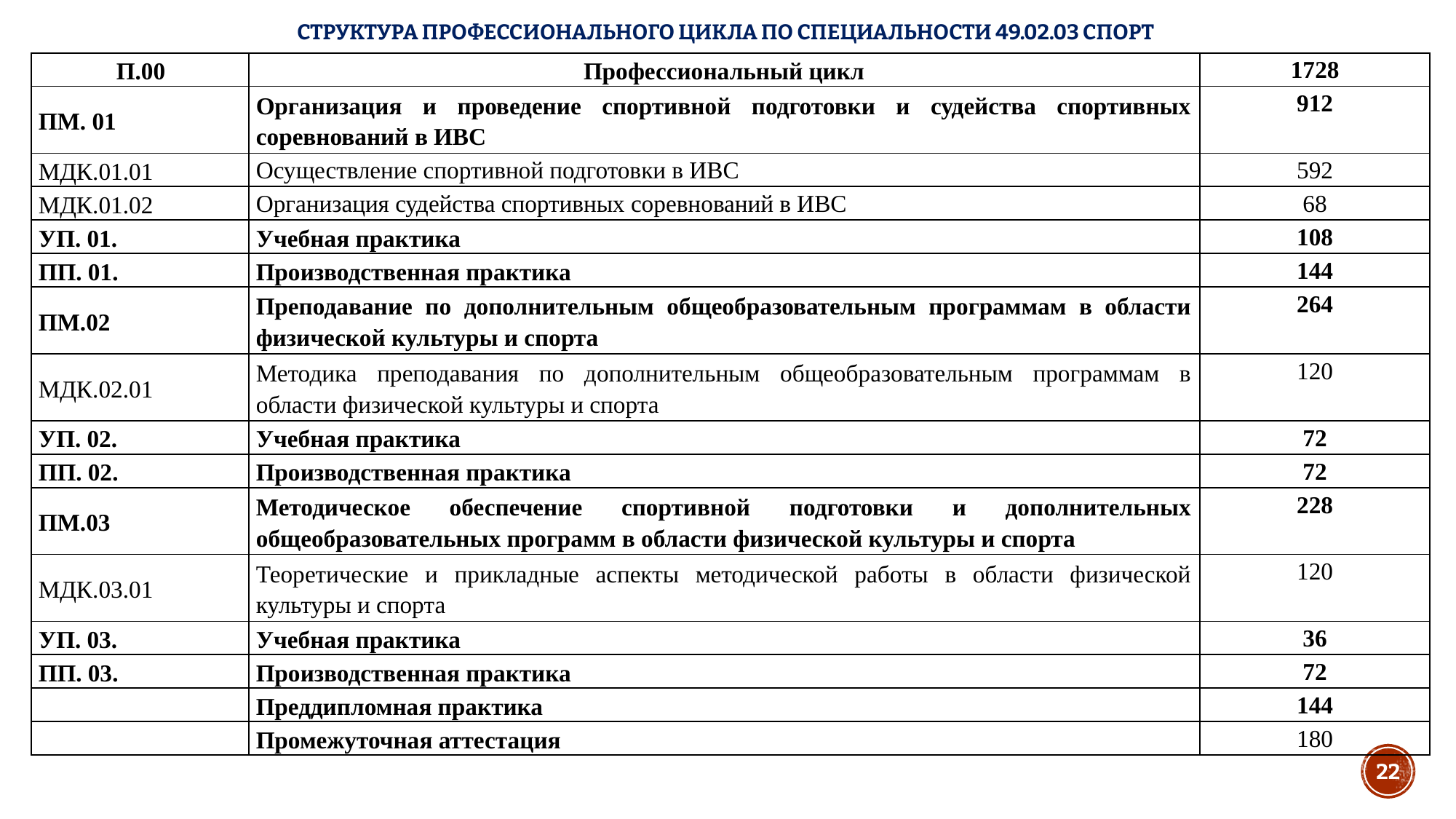

# Структура профессионального цикла по специальности 49.02.03 Спорт
| П.00 | Профессиональный цикл | 1728 |
| --- | --- | --- |
| ПМ. 01 | Организация и проведение спортивной подготовки и судейства спортивных соревнований в ИВС | 912 |
| МДК.01.01 | Осуществление спортивной подготовки в ИВС | 592 |
| МДК.01.02 | Организация судейства спортивных соревнований в ИВС | 68 |
| УП. 01. | Учебная практика | 108 |
| ПП. 01. | Производственная практика | 144 |
| ПМ.02 | Преподавание по дополнительным общеобразовательным программам в области физической культуры и спорта | 264 |
| МДК.02.01 | Методика преподавания по дополнительным общеобразовательным программам в области физической культуры и спорта | 120 |
| УП. 02. | Учебная практика | 72 |
| ПП. 02. | Производственная практика | 72 |
| ПМ.03 | Методическое обеспечение спортивной подготовки и дополнительных общеобразовательных программ в области физической культуры и спорта | 228 |
| МДК.03.01 | Теоретические и прикладные аспекты методической работы в области физической культуры и спорта | 120 |
| УП. 03. | Учебная практика | 36 |
| ПП. 03. | Производственная практика | 72 |
|  | Преддипломная практика | 144 |
|  | Промежуточная аттестация | 180 |

22